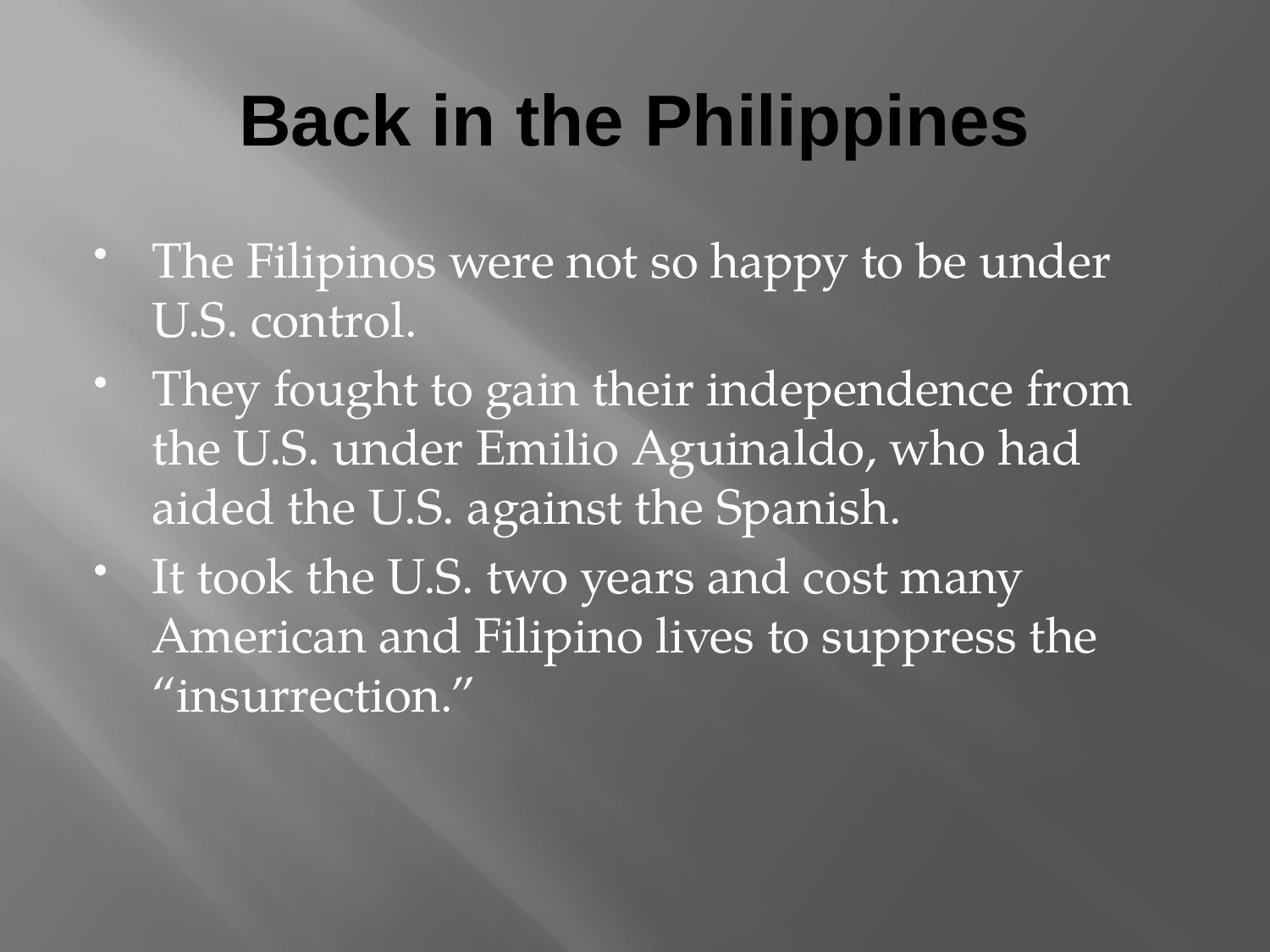

# Back in the Philippines
The Filipinos were not so happy to be under U.S. control.
They fought to gain their independence from the U.S. under Emilio Aguinaldo, who had aided the U.S. against the Spanish.
It took the U.S. two years and cost many American and Filipino lives to suppress the “insurrection.”